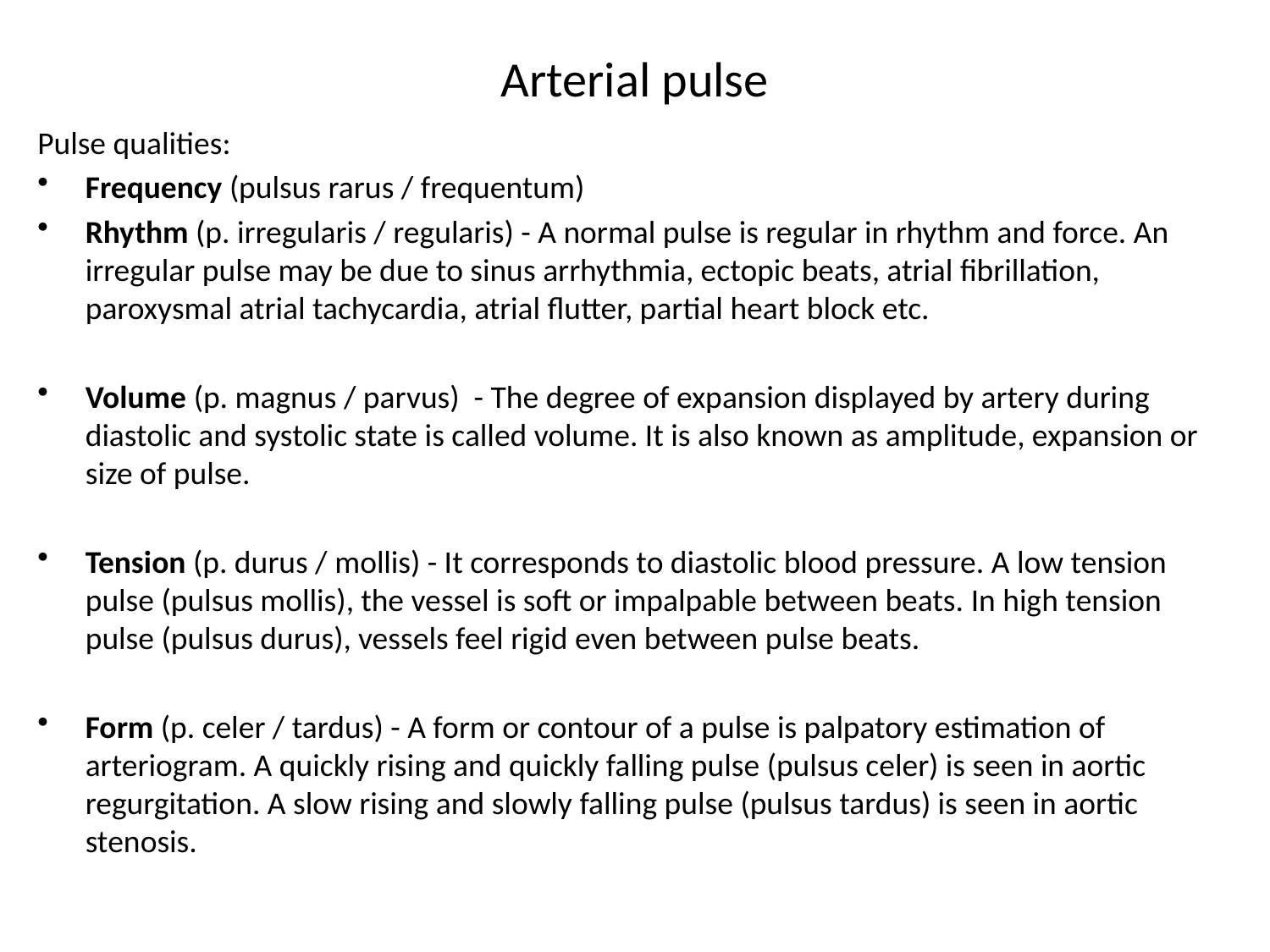

# Arterial pulse
Pulse qualities:
Frequency (pulsus rarus / frequentum)
Rhythm (p. irregularis / regularis) - A normal pulse is regular in rhythm and force. An irregular pulse may be due to sinus arrhythmia, ectopic beats, atrial fibrillation, paroxysmal atrial tachycardia, atrial flutter, partial heart block etc.

Volume (p. magnus / parvus)  - The degree of expansion displayed by artery during diastolic and systolic state is called volume. It is also known as amplitude, expansion or size of pulse.

Tension (p. durus / mollis) - It corresponds to diastolic blood pressure. A low tension pulse (pulsus mollis), the vessel is soft or impalpable between beats. In high tension pulse (pulsus durus), vessels feel rigid even between pulse beats.

Form (p. celer / tardus) - A form or contour of a pulse is palpatory estimation of arteriogram. A quickly rising and quickly falling pulse (pulsus celer) is seen in aortic regurgitation. A slow rising and slowly falling pulse (pulsus tardus) is seen in aortic stenosis.